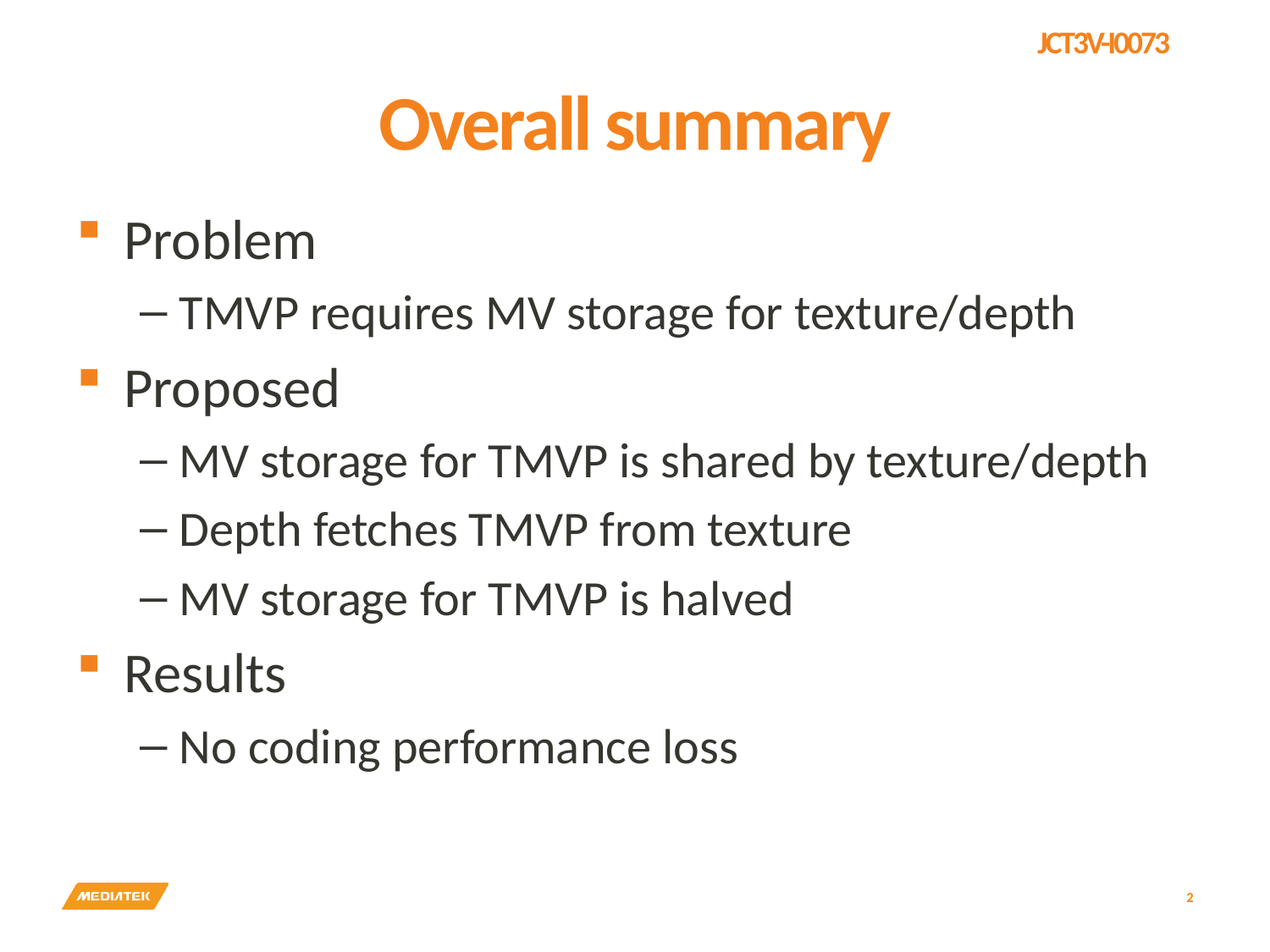

# Overall summary
Problem
TMVP requires MV storage for texture/depth
Proposed
MV storage for TMVP is shared by texture/depth
Depth fetches TMVP from texture
MV storage for TMVP is halved
Results
No coding performance loss

2